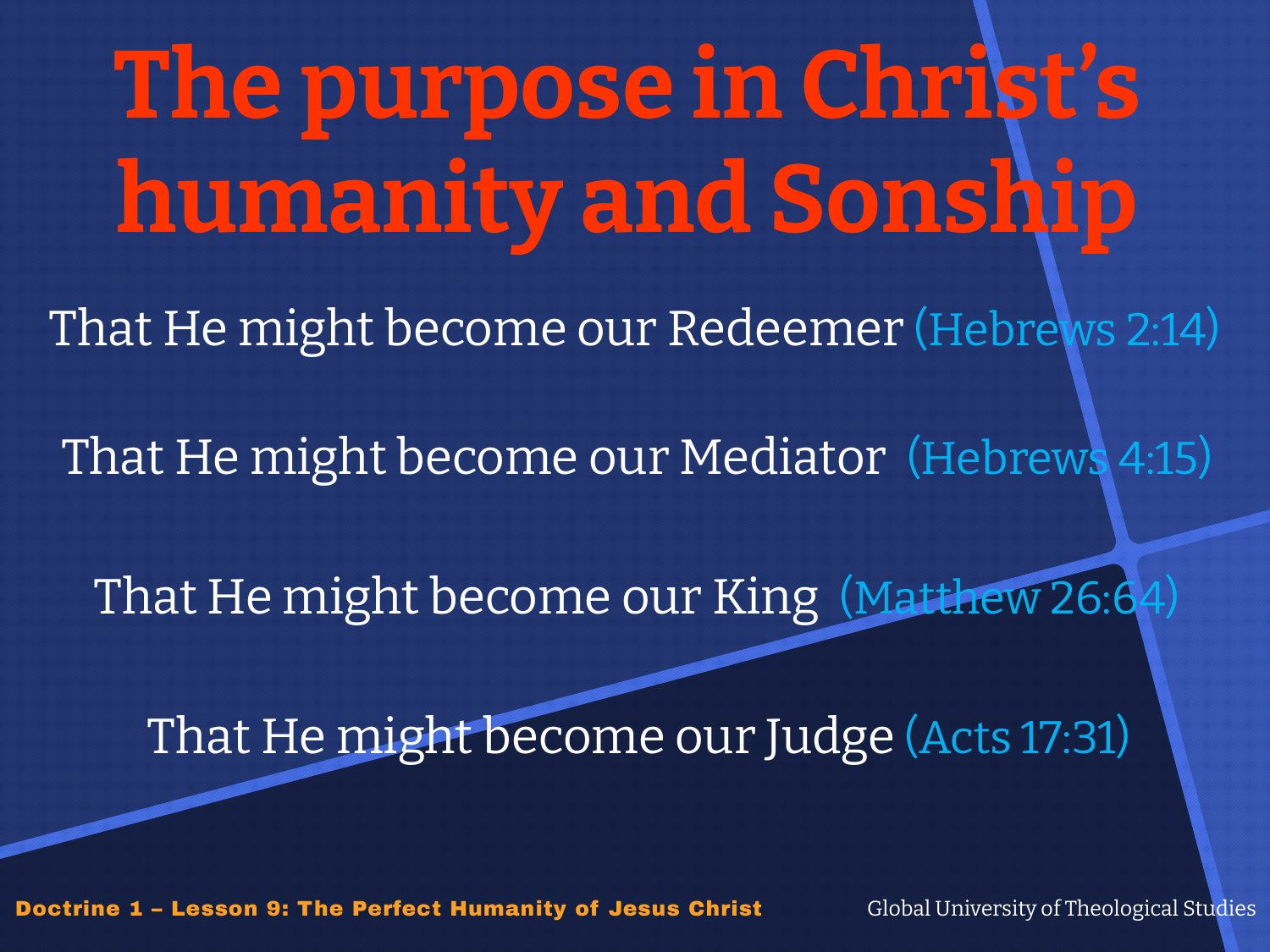

The purpose in Christ’s humanity and Sonship
That He might become our Redeemer (Hebrews 2:14)
That He might become our Mediator  (Hebrews 4:15)
That He might become our King  (Matthew 26:64)
That He might become our Judge (Acts 17:31)
Doctrine 1 – Lesson 9: The Perfect Humanity of Jesus Christ             Global University of Theological Studies